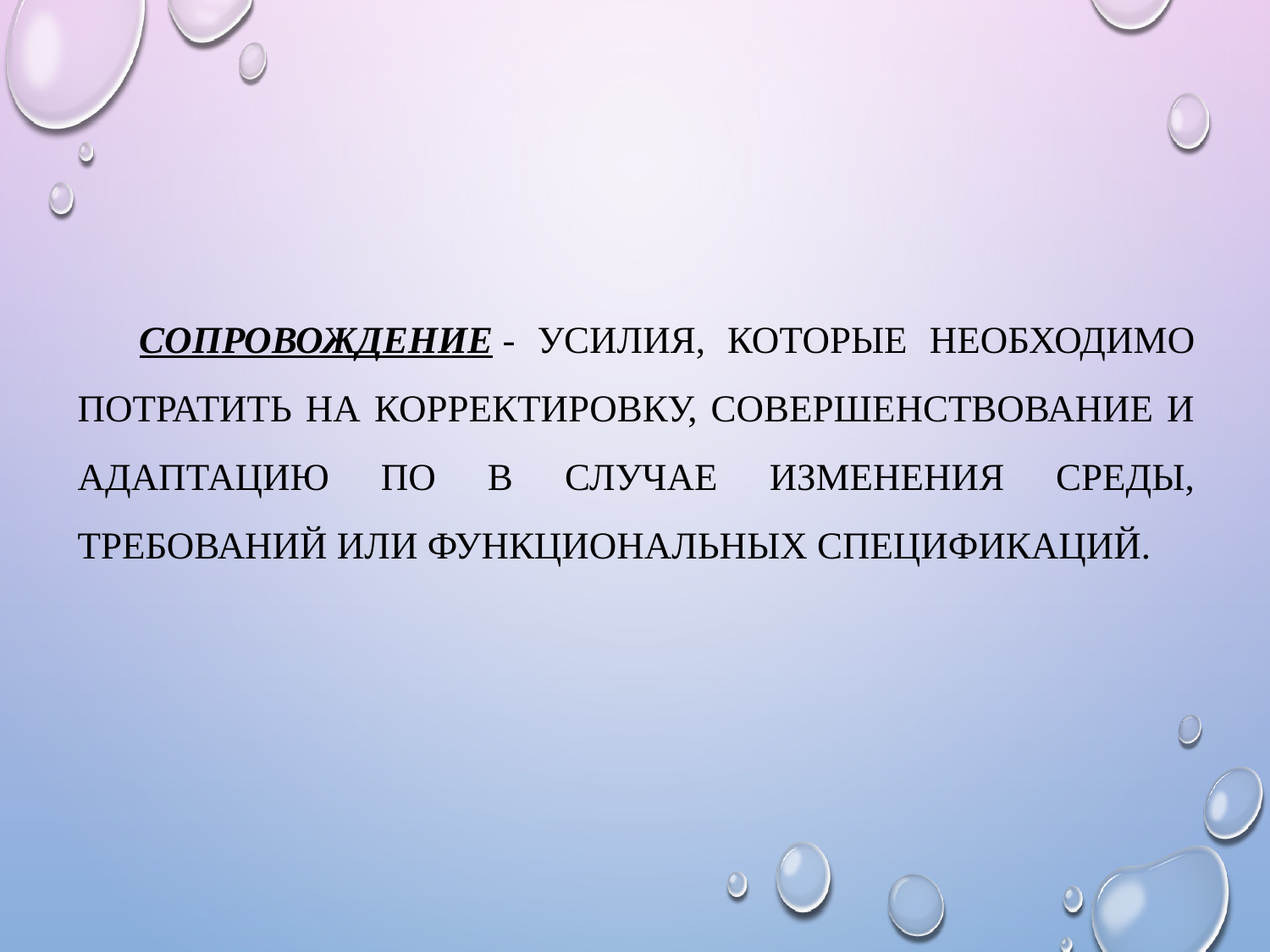

Сопровождение - усилия, которые необходимо потратить на корректировку, совершенствование и адаптацию ПО в случае изменения среды, требований или функциональных спецификаций.